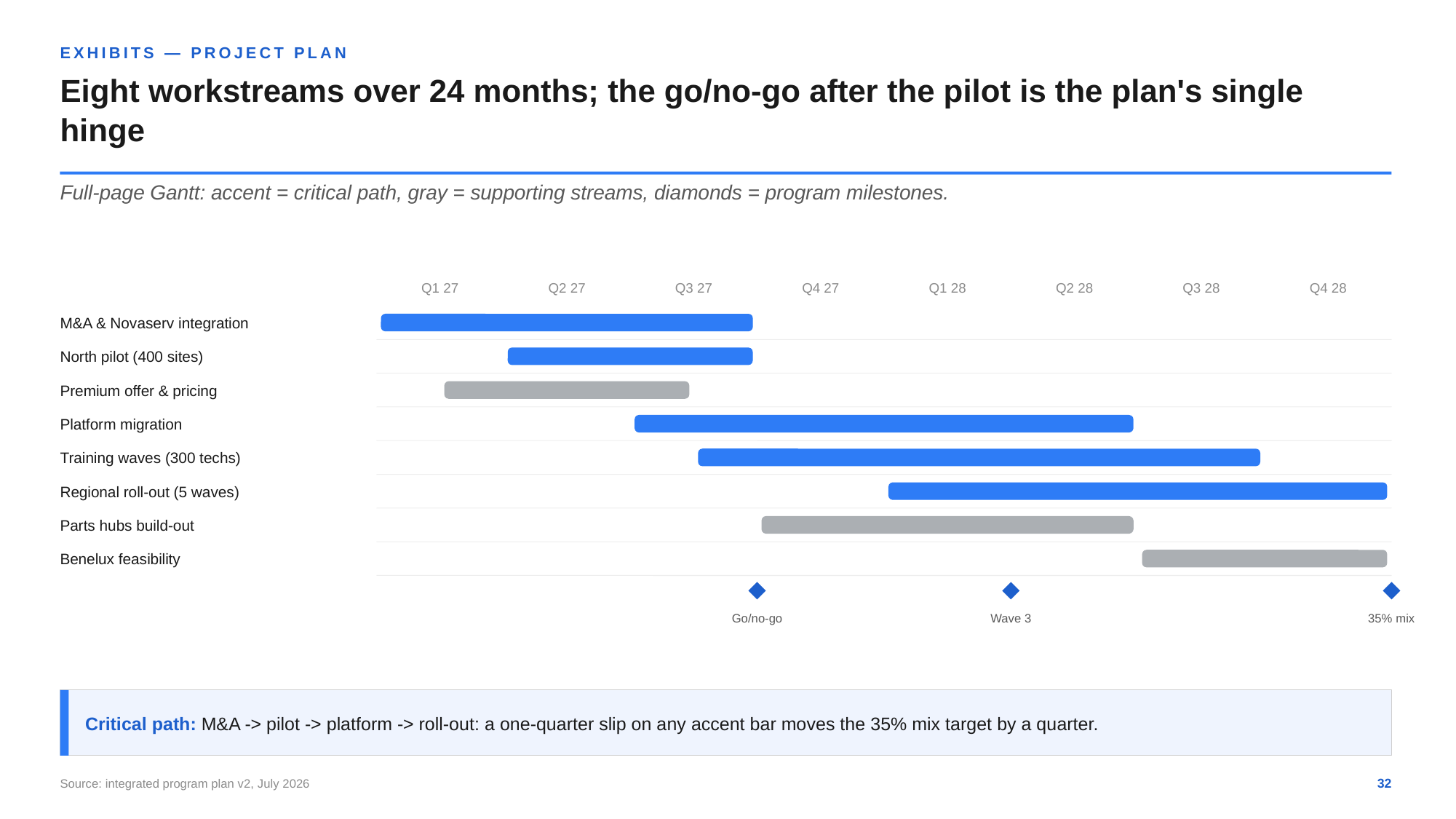

EXHIBITS — PROJECT PLAN
Eight workstreams over 24 months; the go/no-go after the pilot is the plan's single hinge

Full-page Gantt: accent = critical path, gray = supporting streams, diamonds = program milestones.
Q1 27
Q2 27
Q3 27
Q4 27
Q1 28
Q2 28
Q3 28
Q4 28
M&A & Novaserv integration

North pilot (400 sites)

Premium offer & pricing

Platform migration

Training waves (300 techs)

Regional roll-out (5 waves)

Parts hubs build-out

Benelux feasibility

Go/no-go
Wave 3
35% mix

Critical path: M&A -> pilot -> platform -> roll-out: a one-quarter slip on any accent bar moves the 35% mix target by a quarter.
Source: integrated program plan v2, July 2026
32